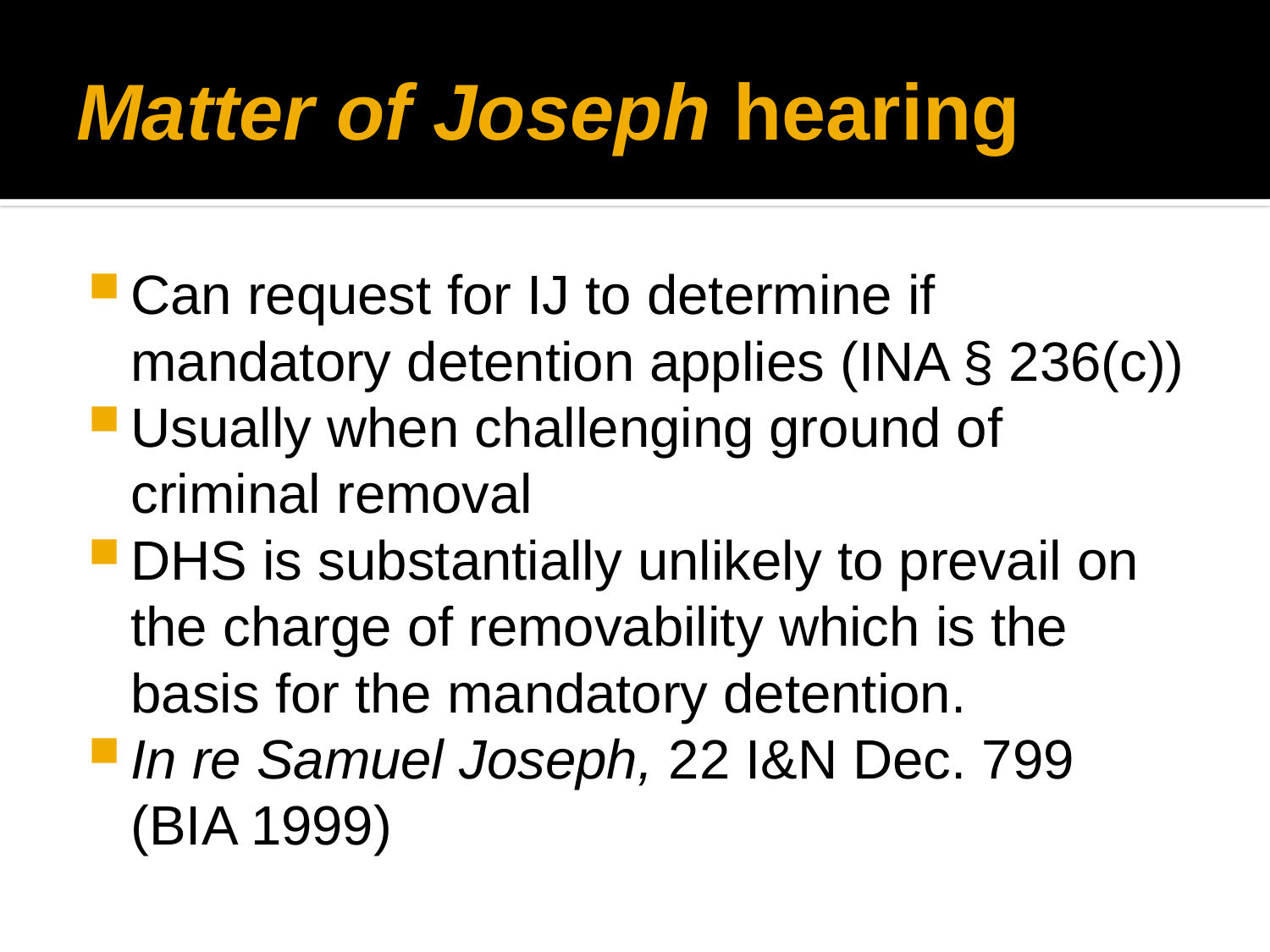

# Matter of Joseph hearing
Can request for IJ to determine if mandatory detention applies (INA § 236(c))
Usually when challenging ground of criminal removal
DHS is substantially unlikely to prevail on the charge of removability which is the basis for the mandatory detention.
In re Samuel Joseph, 22 I&N Dec. 799 (BIA 1999)